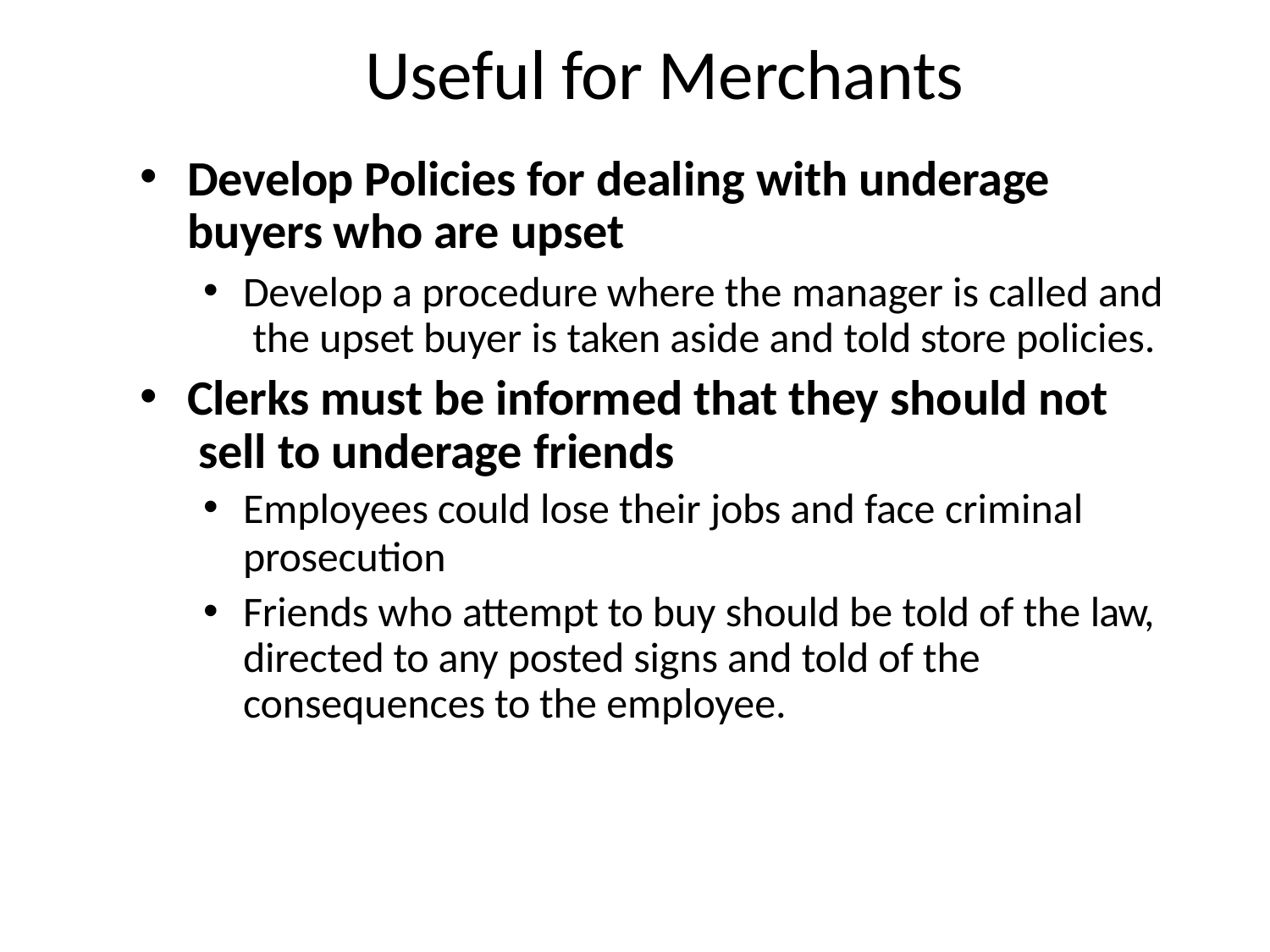

# Useful for Merchants
Develop Policies for dealing with underage  buyers who are upset
Develop a procedure where the manager is called and  the upset buyer is taken aside and told store policies.
Clerks must be informed that they should not  sell to underage friends
Employees could lose their jobs and face criminal
prosecution
Friends who attempt to buy should be told of the law,  directed to any posted signs and told of the  consequences to the employee.
42